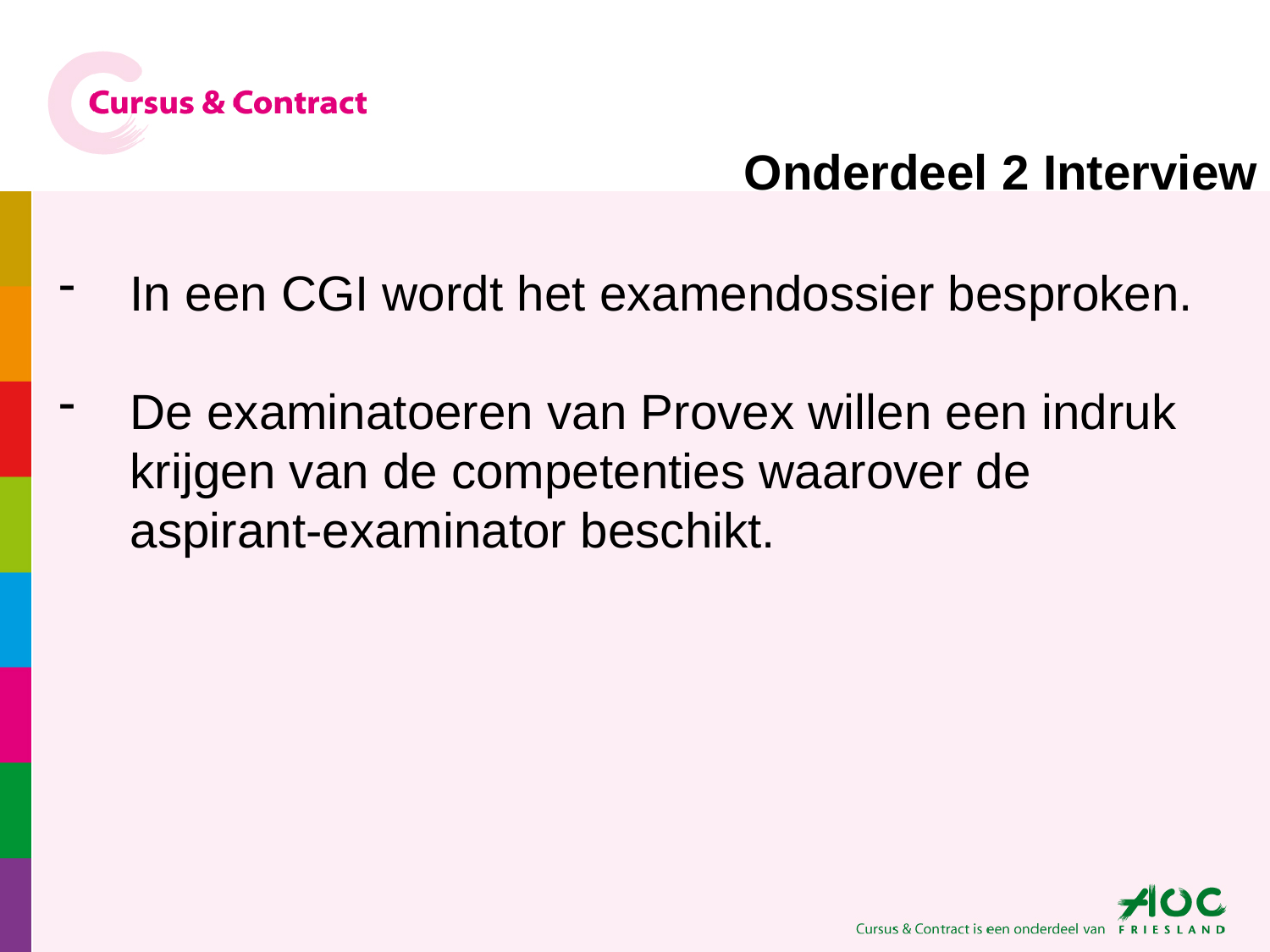

Onderdeel 2 Interview

In een CGI wordt het examendossier besproken.

De examinatoeren van Provex willen een indruk krijgen van de competenties waarover de aspirant-examinator beschikt.